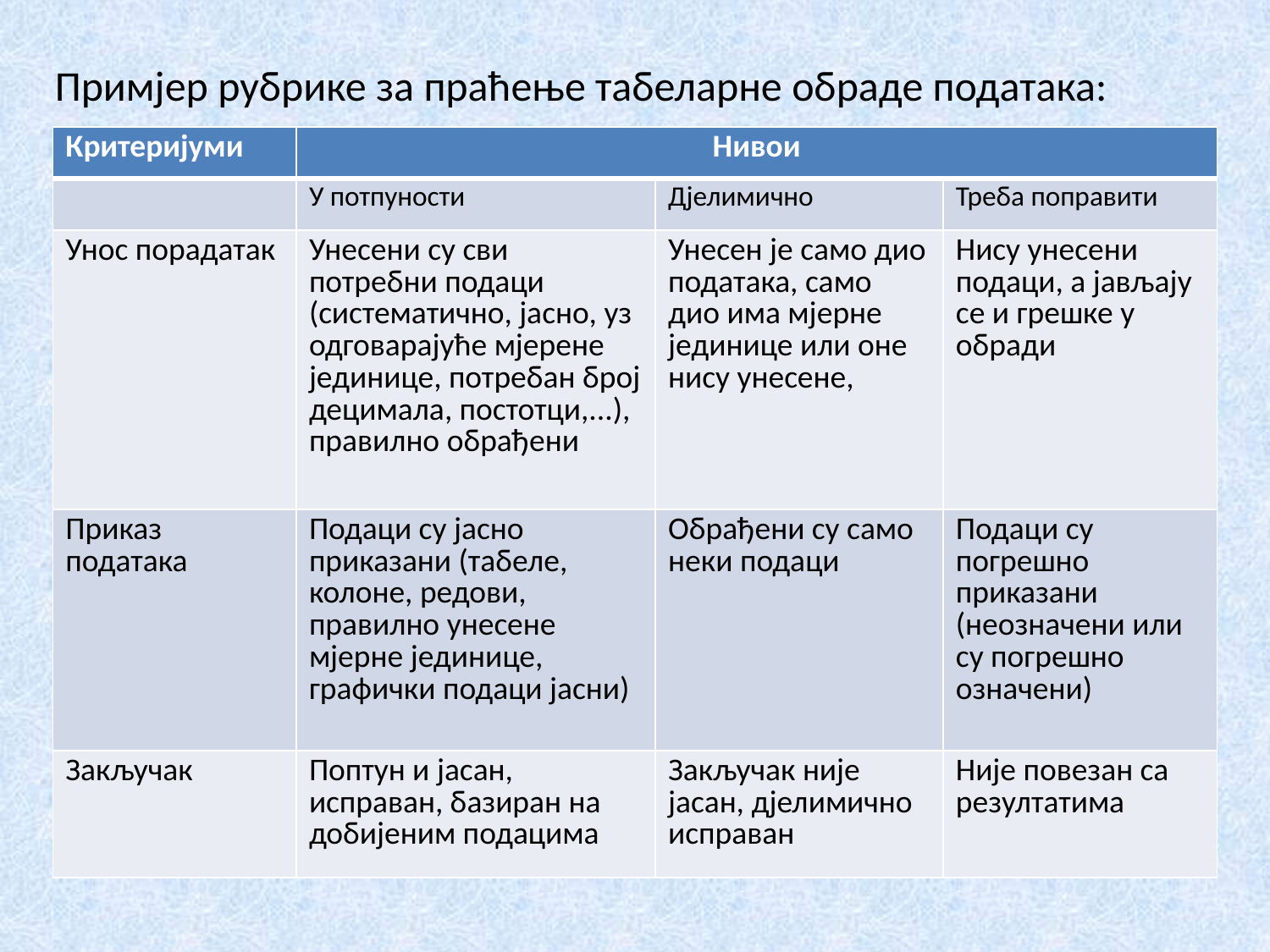

Примјер рубрике за праћење табеларне обраде података:
| Критеријуми | Нивои |  |  |
| --- | --- | --- | --- |
|  | У потпуности | Дјелимично | Треба поправити |
| Унос порадатак | Унесени су сви потребни подаци (систематично, јасно, уз одговарајуће мјерене јединице, потребан број децимала, постотци,...), правилно обрађени | Унесен је само дио података, само дио има мјерне јединице или оне нису унесене, | Нису унесени подаци, а јављају се и грешке у обради |
| Приказ података | Подаци су јасно приказани (табеле, колоне, редови, правилно унесене мјерне јединице, графички подаци јасни) | Обрађени су само неки подаци | Подаци су погрешно приказани (неозначени или су погрешно означени) |
| Закључак | Поптун и јасан, исправан, базиран на добијеним подацима | Закључак није јасан, дјелимично исправан | Није повезан са резултатима |